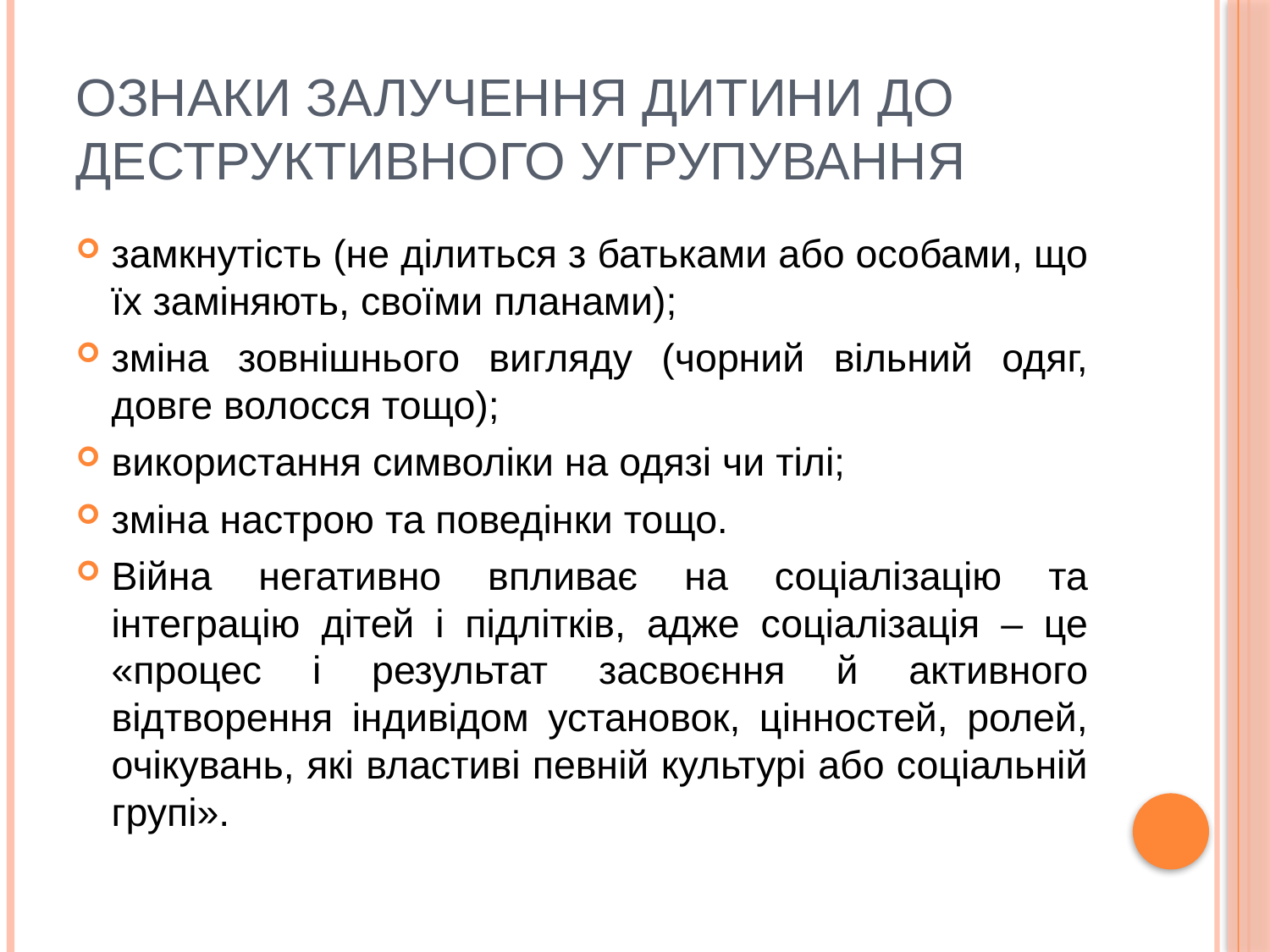

# Ознаки залучення дитини до деструктивного угрупування
замкнутість (не ділиться з батьками або особами, що їх заміняють, своїми планами);
зміна зовнішнього вигляду (чорний вільний одяг, довге волосся тощо);
використання символіки на одязі чи тілі;
зміна настрою та поведінки тощо.
Війна негативно впливає на соціалізацію та інтеграцію дітей і підлітків, адже соціалізація – це «процес і результат засвоєння й активного відтворення індивідом установок, цінностей, ролей, очікувань, які властиві певній культурі або соціальній групі».